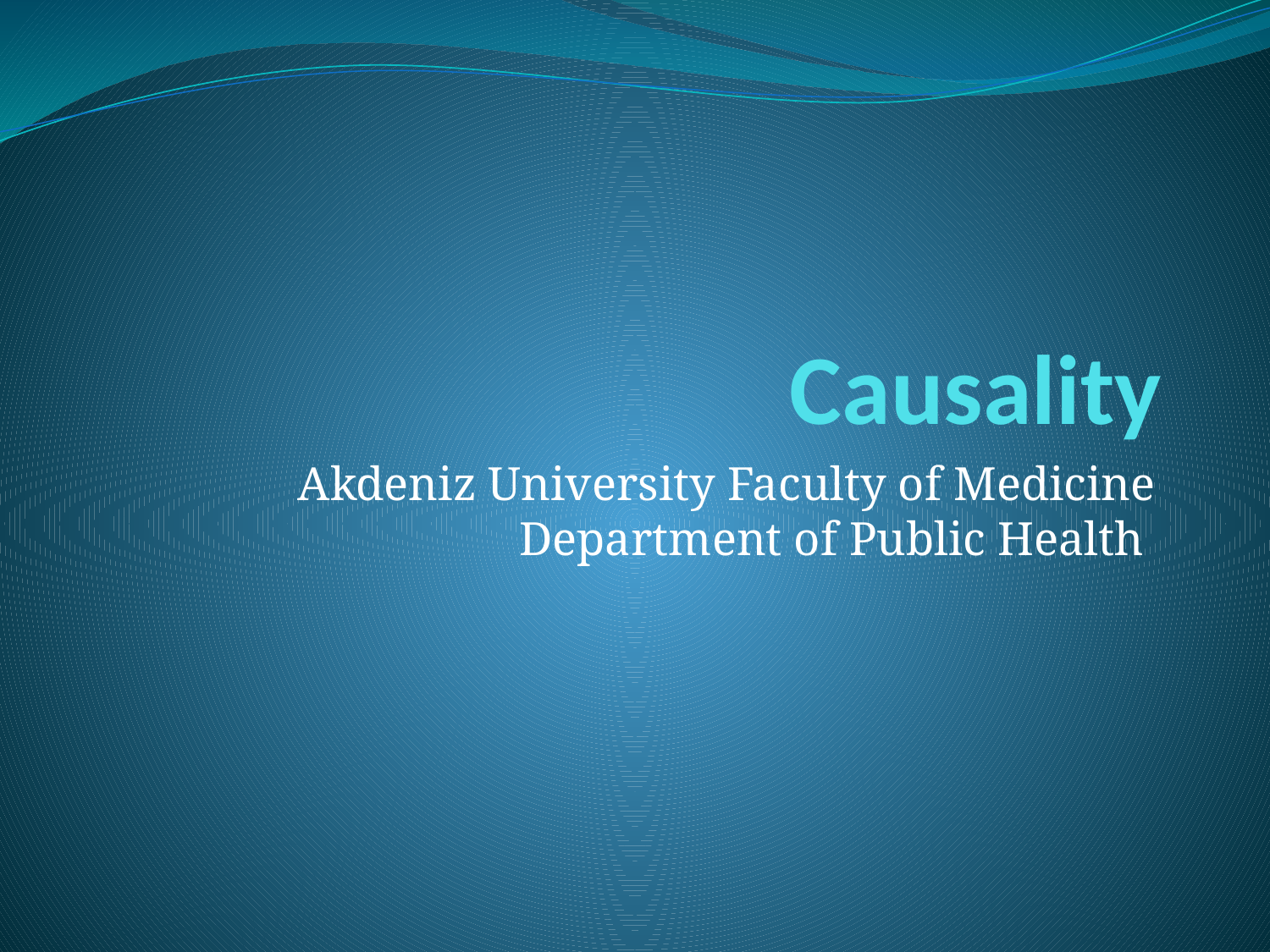

# Causality
Akdeniz University Faculty of Medicine Department of Public Health